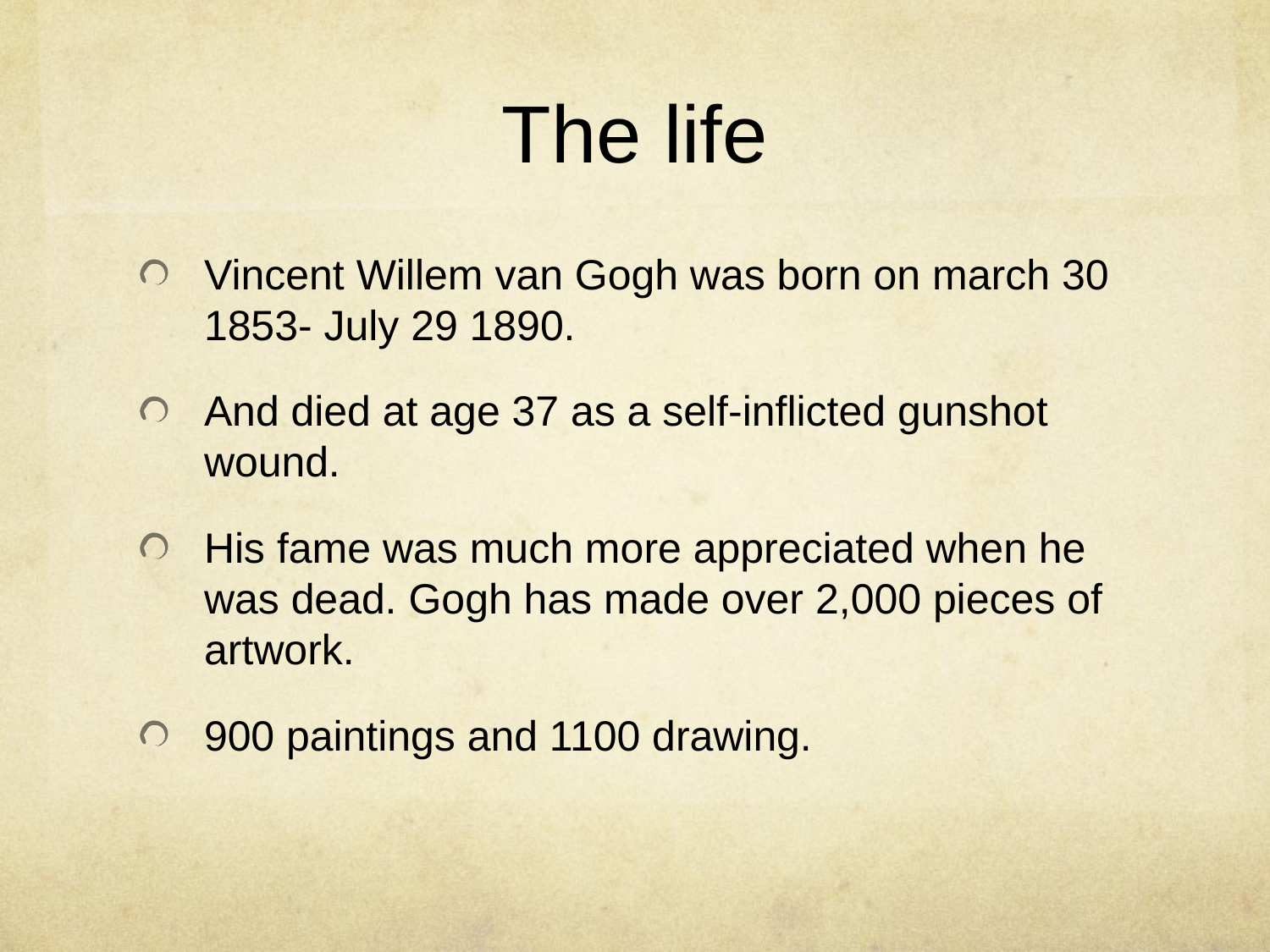

# The life
Vincent Willem van Gogh was born on march 30 1853- July 29 1890.
And died at age 37 as a self-inflicted gunshot wound.
His fame was much more appreciated when he was dead. Gogh has made over 2,000 pieces of artwork.
900 paintings and 1100 drawing.